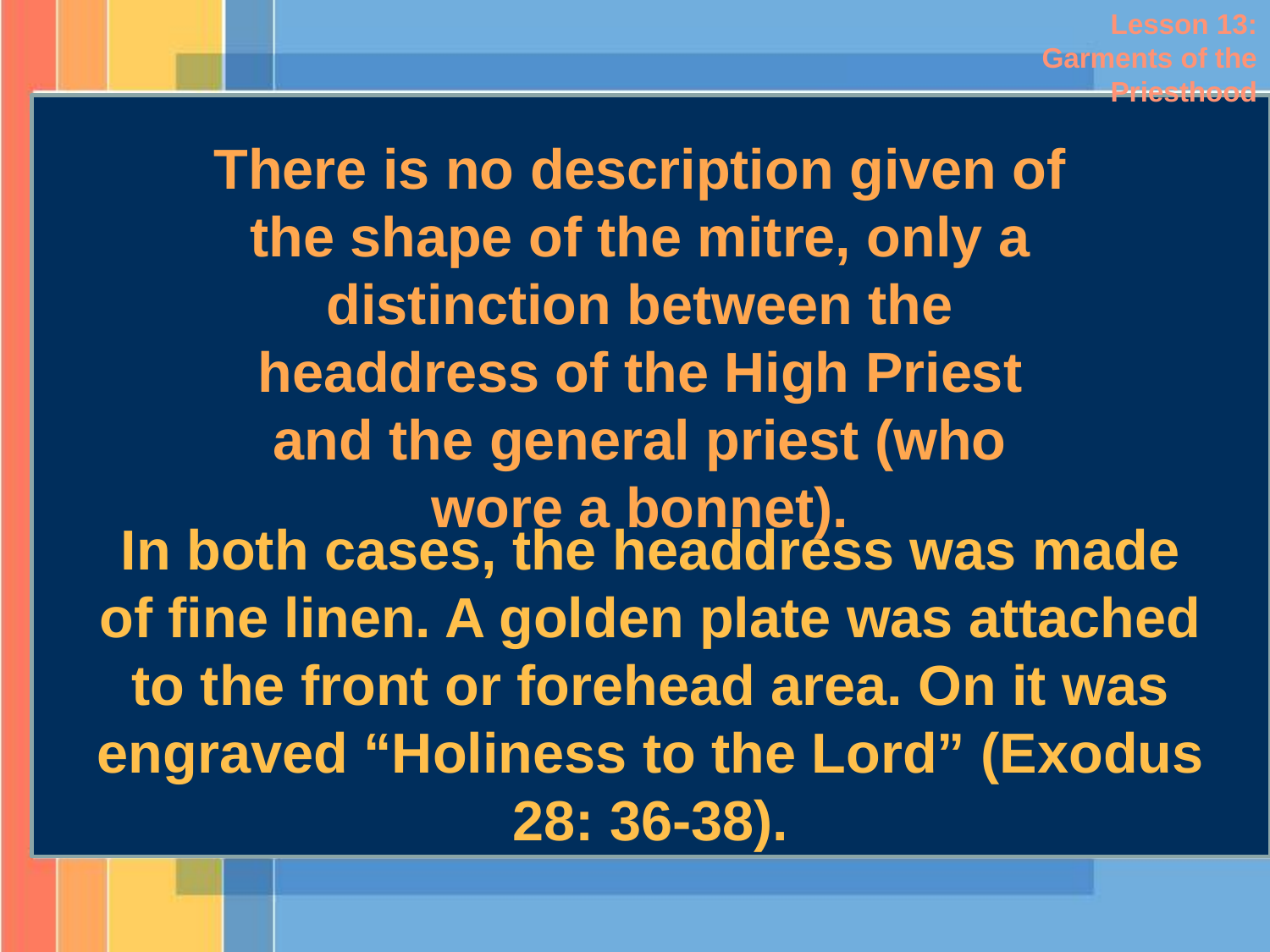

Lesson 13: Garments of the Priesthood

There is no description given of the shape of the mitre, only a distinction between the headdress of the High Priest and the general priest (who wore a bonnet).
In both cases, the headdress was made of fine linen. A golden plate was attached to the front or forehead area. On it was engraved “Holiness to the Lord” (Exodus 28: 36-38).